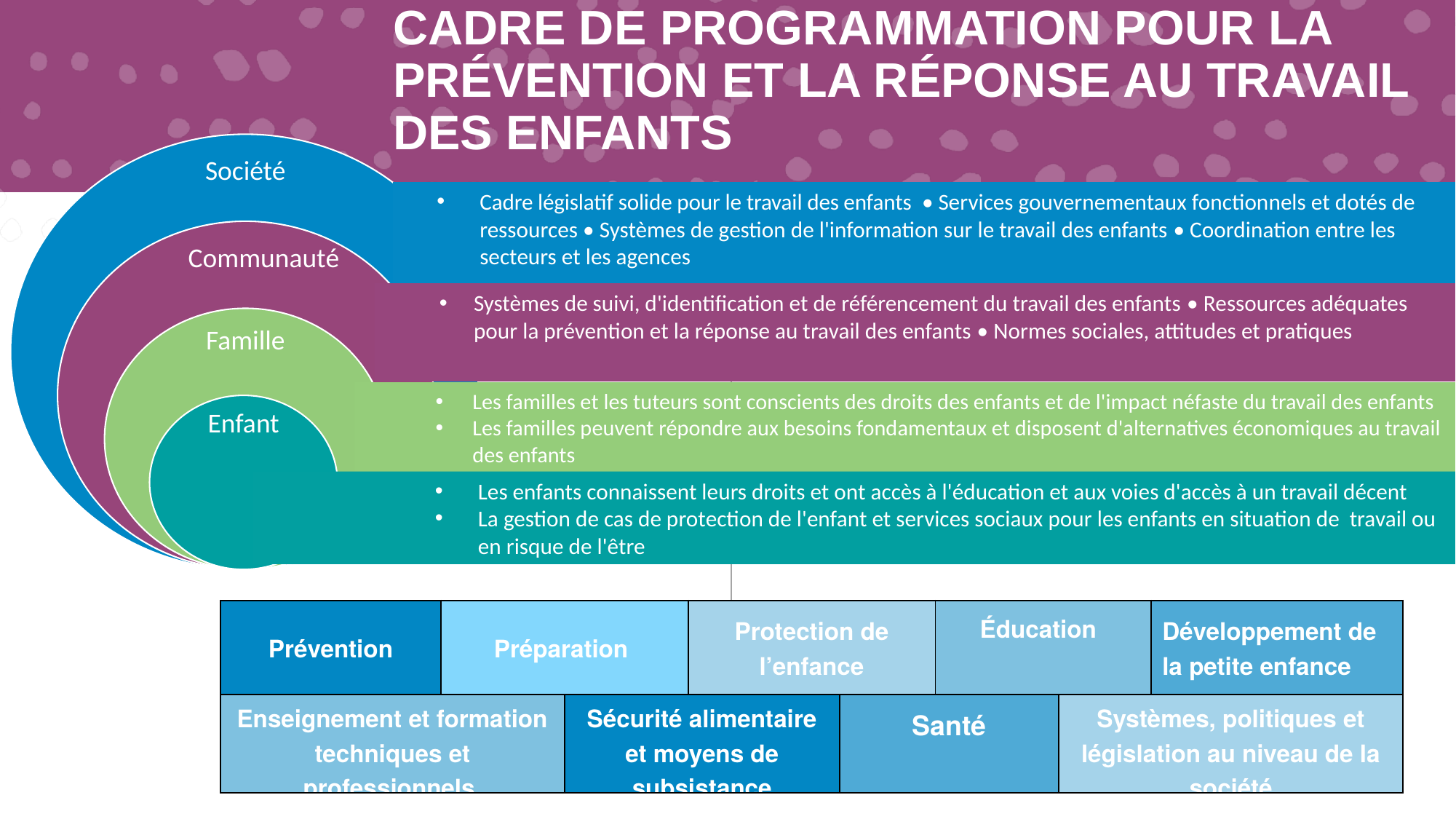

CADRE DE PROGRAMMATION POUR LA PRÉVENTION ET LA RÉPONSE AU TRAVAIL DES ENFANTS

Société

Famille

Enfant

Cadre législatif solide pour le travail des enfants  • Services gouvernementaux fonctionnels et dotés de ressources • Systèmes de gestion de l'information sur le travail des enfants • Coordination entre les secteurs et les agences

Communauté
Systèmes de suivi, d'identification et de référencement du travail des enfants • Ressources adéquates pour la prévention et la réponse au travail des enfants • Normes sociales, attitudes et pratiques

Les familles et les tuteurs sont conscients des droits des enfants et de l'impact néfaste du travail des enfants
Les familles peuvent répondre aux besoins fondamentaux et disposent d'alternatives économiques au travail des enfants
Les enfants connaissent leurs droits et ont accès à l'éducation et aux voies d'accès à un travail décent
La gestion de cas de protection de l'enfant et services sociaux pour les enfants en situation de  travail ou en risque de l'être
| Prévention | Préparation |  | Protection de l’enfance |  | Éducation |  | Développement de la petite enfance |
| --- | --- | --- | --- | --- | --- | --- | --- |
| Enseignement et formation techniques et professionnels |  | Sécurité alimentaire et moyens de subsistance |  | Santé |  | Systèmes, politiques et législation au niveau de la société |  |